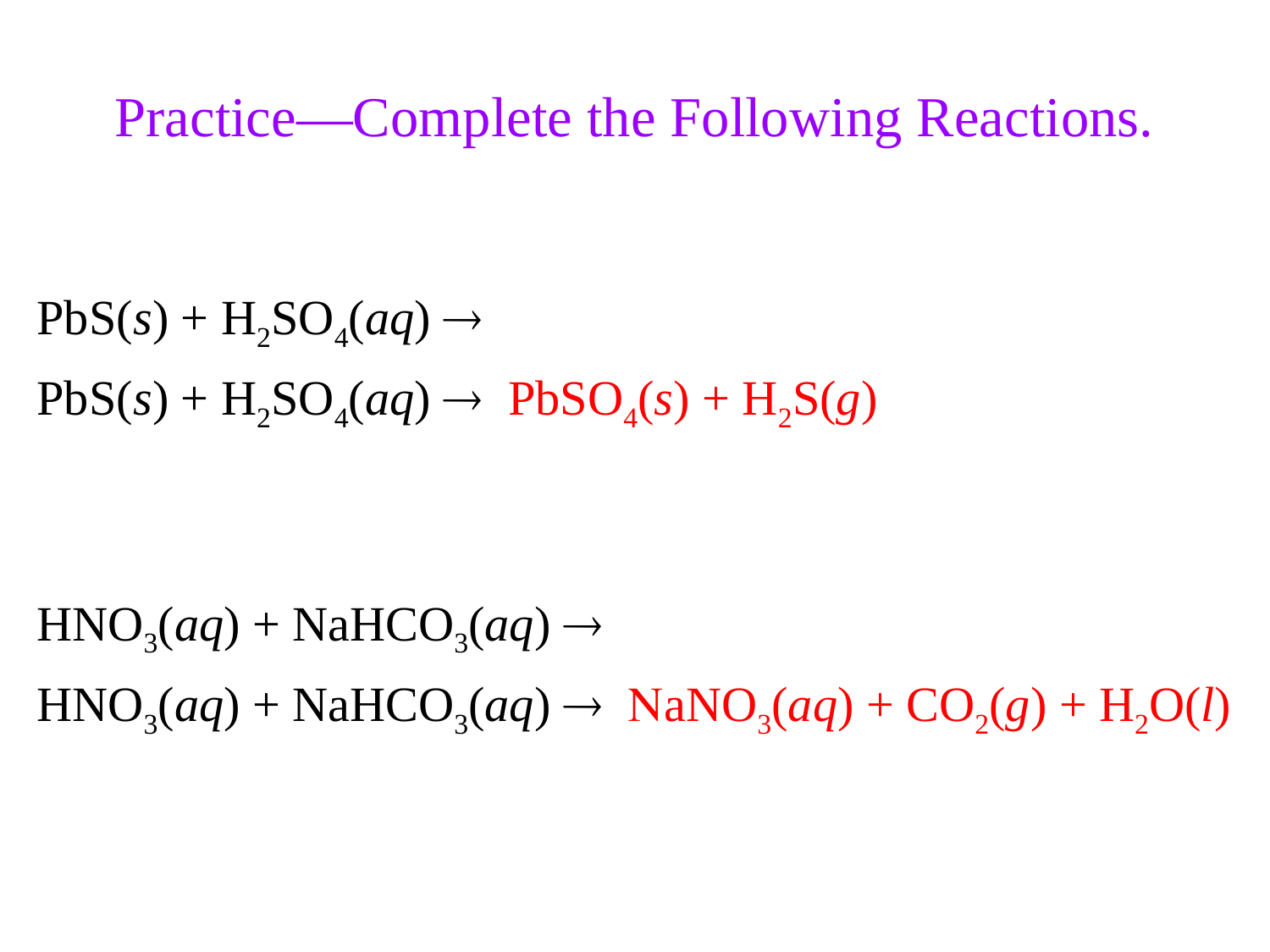

Practice—Complete the Following Reactions.
PbS(s) + H2SO4(aq) →
PbS(s) + H2SO4(aq) → PbSO4(s) + H2S(g)

HNO3(aq) + NaHCO3(aq) →
HNO3(aq) + NaHCO3(aq) → ΝaNO3(aq) + CO2(g) + H2O(l)